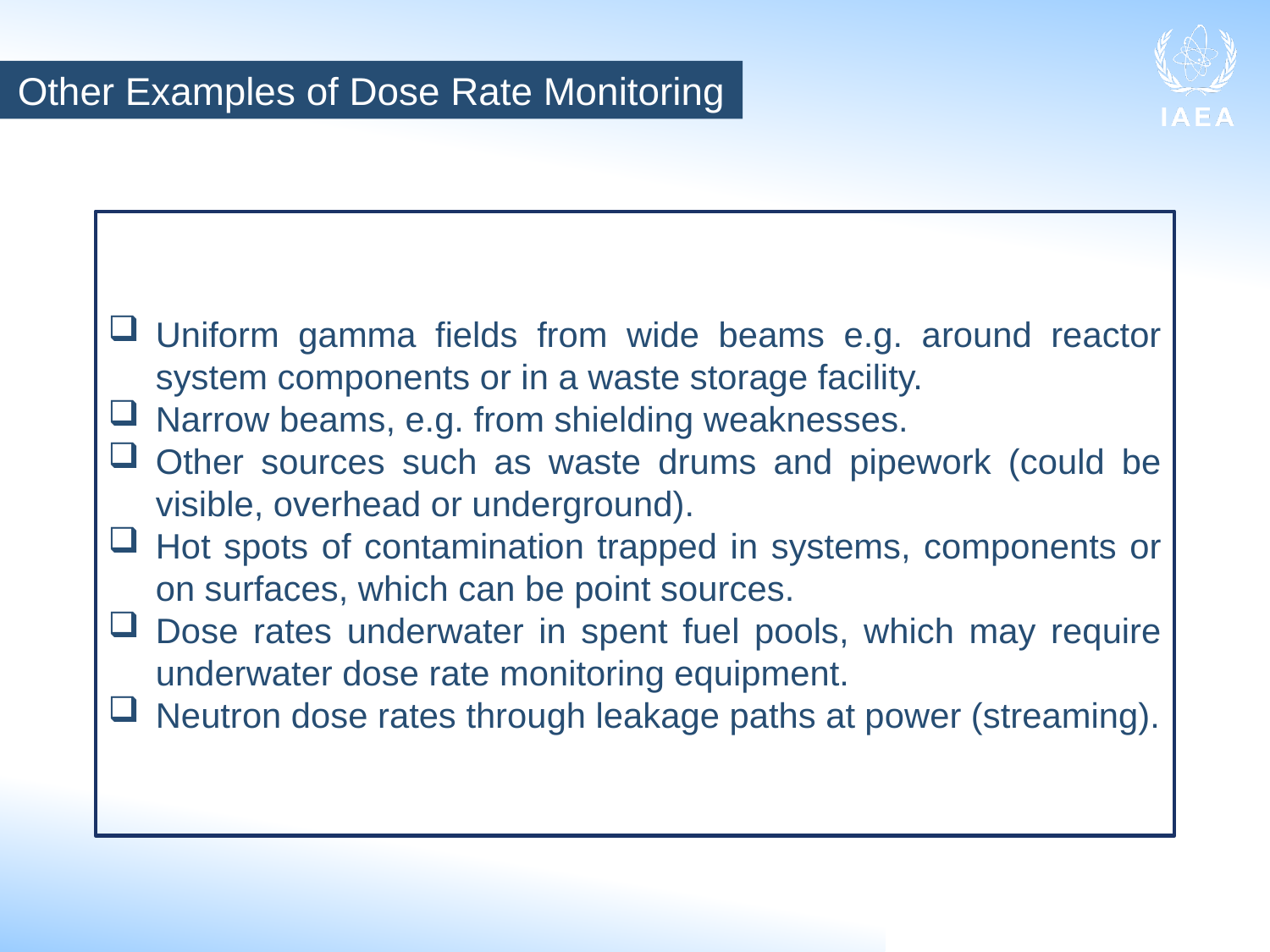

Other Examples of Dose Rate Monitoring
Uniform gamma fields from wide beams e.g. around reactor system components or in a waste storage facility.
Narrow beams, e.g. from shielding weaknesses.
Other sources such as waste drums and pipework (could be visible, overhead or underground).
Hot spots of contamination trapped in systems, components or on surfaces, which can be point sources.
Dose rates underwater in spent fuel pools, which may require underwater dose rate monitoring equipment.
Neutron dose rates through leakage paths at power (streaming).